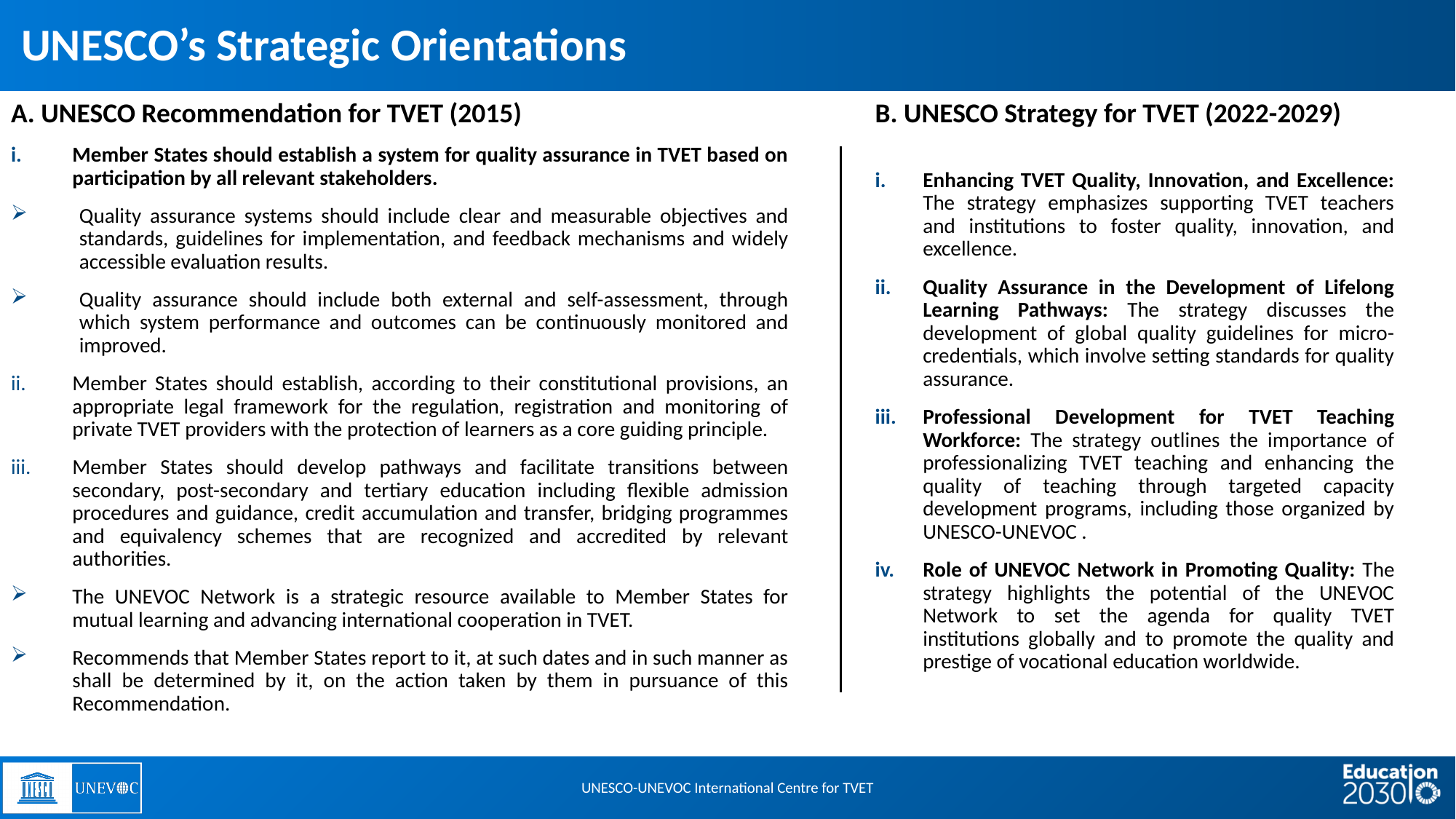

UNESCO’s Strategic Orientations
A. UNESCO Recommendation for TVET (2015)
Member States should establish a system for quality assurance in TVET based on participation by all relevant stakeholders.
Quality assurance systems should include clear and measurable objectives and standards, guidelines for implementation, and feedback mechanisms and widely accessible evaluation results.
Quality assurance should include both external and self-assessment, through which system performance and outcomes can be continuously monitored and improved.
Member States should establish, according to their constitutional provisions, an appropriate legal framework for the regulation, registration and monitoring of private TVET providers with the protection of learners as a core guiding principle.
Member States should develop pathways and facilitate transitions between secondary, post-secondary and tertiary education including flexible admission procedures and guidance, credit accumulation and transfer, bridging programmes and equivalency schemes that are recognized and accredited by relevant authorities.
The UNEVOC Network is a strategic resource available to Member States for mutual learning and advancing international cooperation in TVET.
Recommends that Member States report to it, at such dates and in such manner as shall be determined by it, on the action taken by them in pursuance of this Recommendation.

B. UNESCO Strategy for TVET (2022-2029)

Enhancing TVET Quality, Innovation, and Excellence: The strategy emphasizes supporting TVET teachers and institutions to foster quality, innovation, and excellence.
Quality Assurance in the Development of Lifelong Learning Pathways: The strategy discusses the development of global quality guidelines for micro-credentials, which involve setting standards for quality assurance.
Professional Development for TVET Teaching Workforce: The strategy outlines the importance of professionalizing TVET teaching and enhancing the quality of teaching through targeted capacity development programs, including those organized by UNESCO-UNEVOC .
Role of UNEVOC Network in Promoting Quality: The strategy highlights the potential of the UNEVOC Network to set the agenda for quality TVET institutions globally and to promote the quality and prestige of vocational education worldwide.
UNESCO-UNEVOC International Centre for TVET